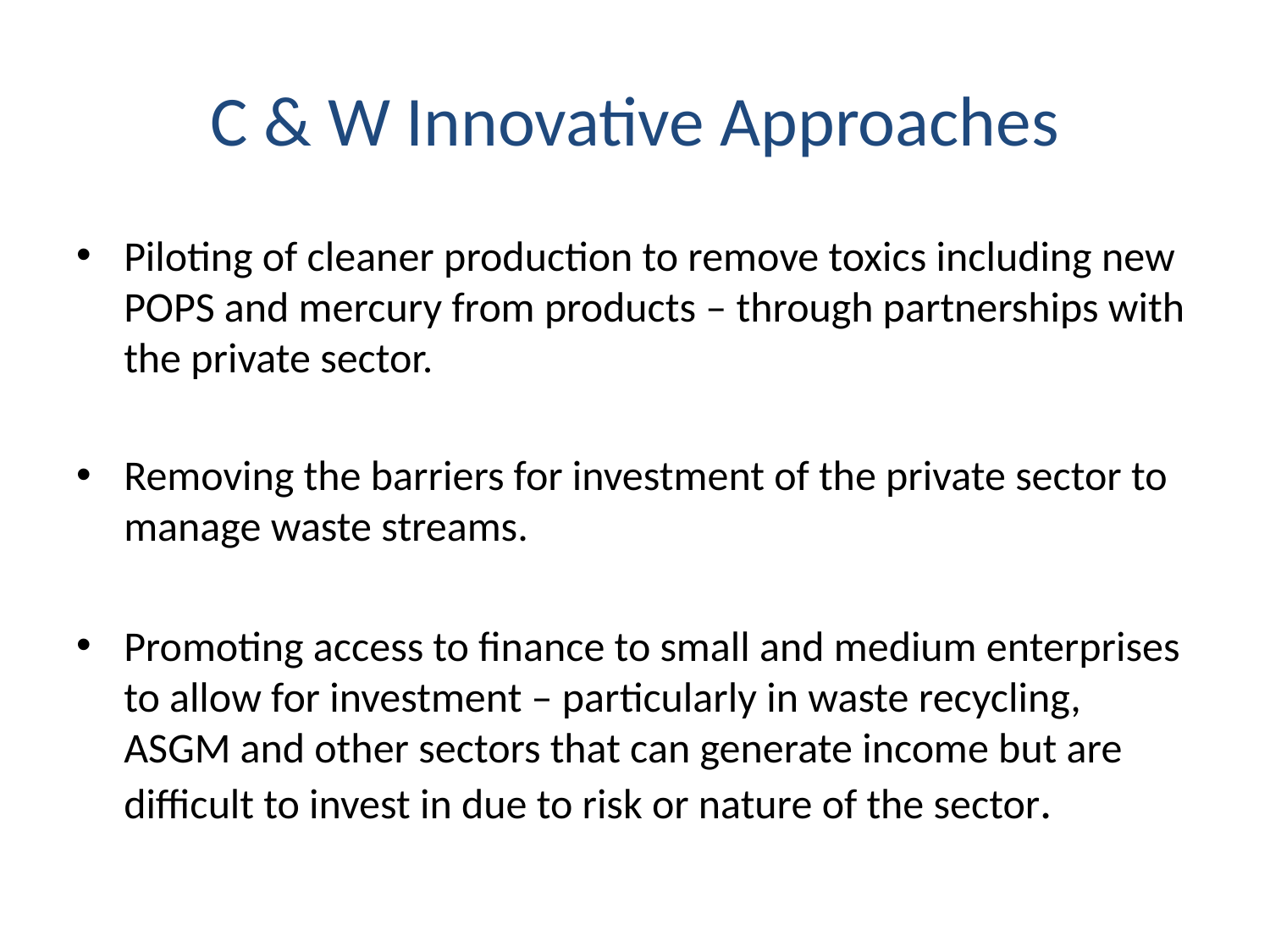

# C & W Innovative Approaches
Piloting of cleaner production to remove toxics including new POPS and mercury from products – through partnerships with the private sector.

Removing the barriers for investment of the private sector to manage waste streams.

Promoting access to finance to small and medium enterprises to allow for investment – particularly in waste recycling, ASGM and other sectors that can generate income but are difficult to invest in due to risk or nature of the sector.